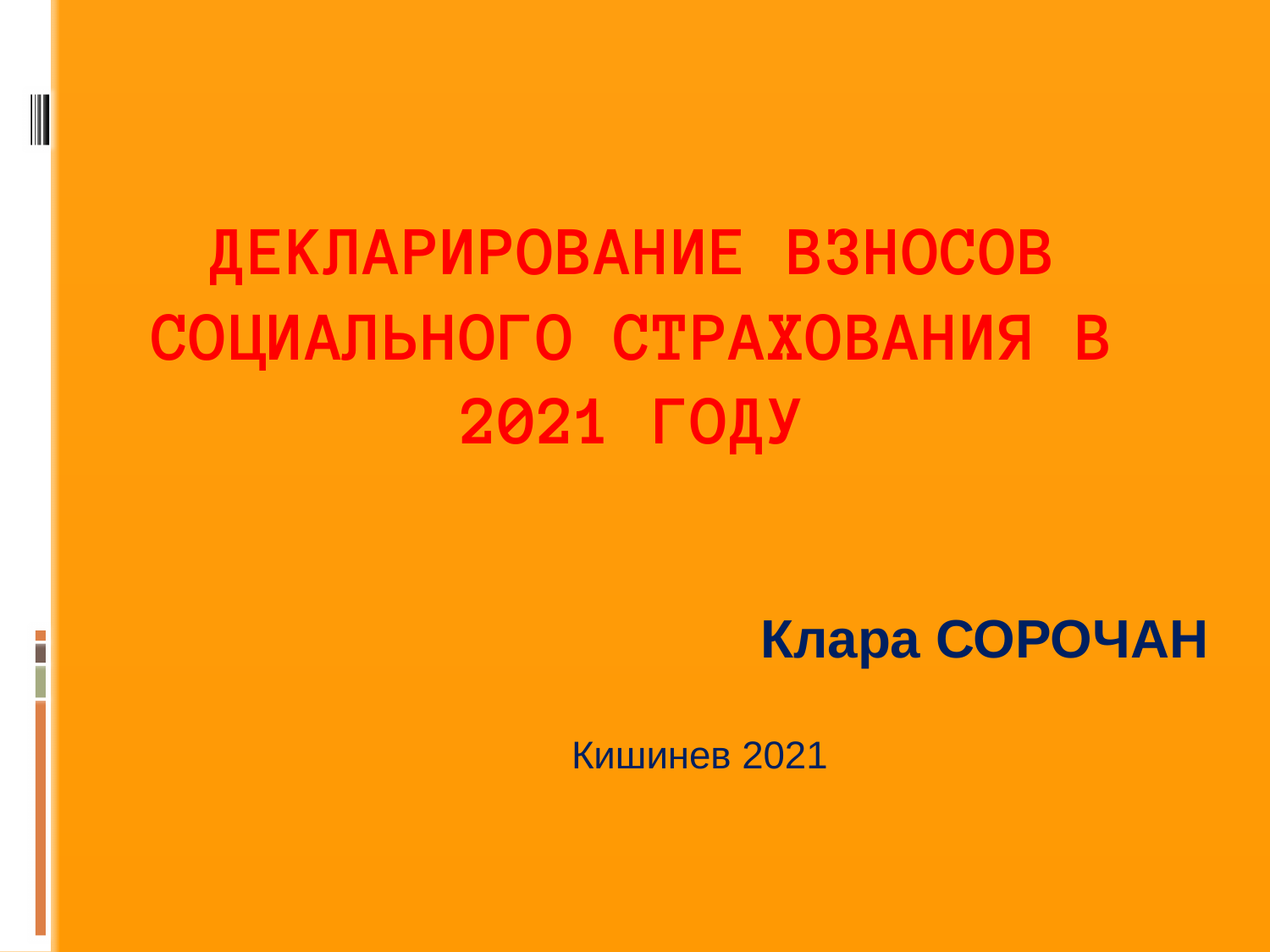

# Декларирование взносов социального страхования в 2021 году
                                     Клара СОРОЧАН

                                                   Кишинев 2021